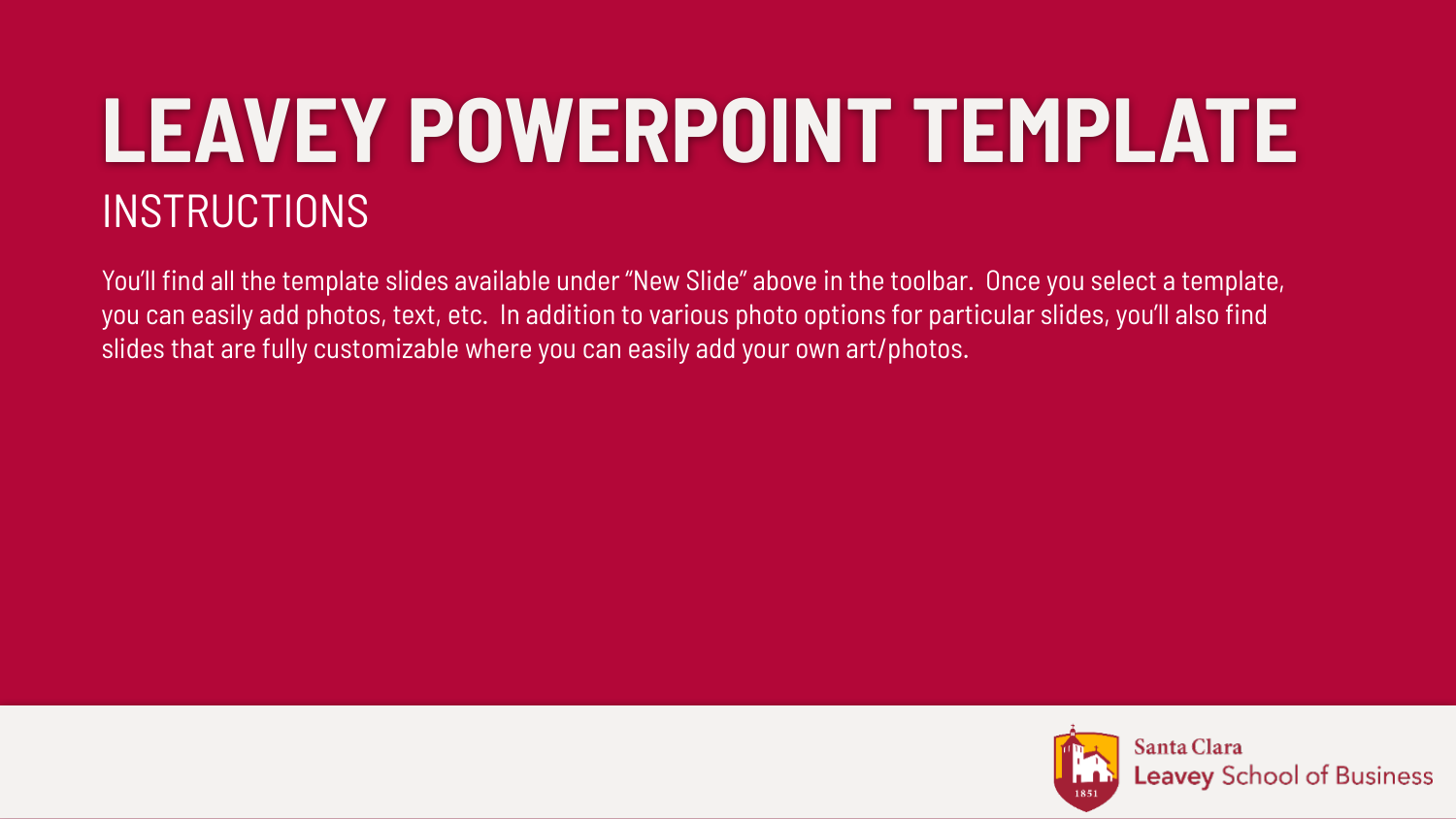

# Leavey Powerpoint template
Instructions
You’ll find all the template slides available under “New Slide” above in the toolbar.  Once you select a template, you can easily add photos, text, etc.  In addition to various photo options for particular slides, you’ll also find slides that are fully customizable where you can easily add your own art/photos.